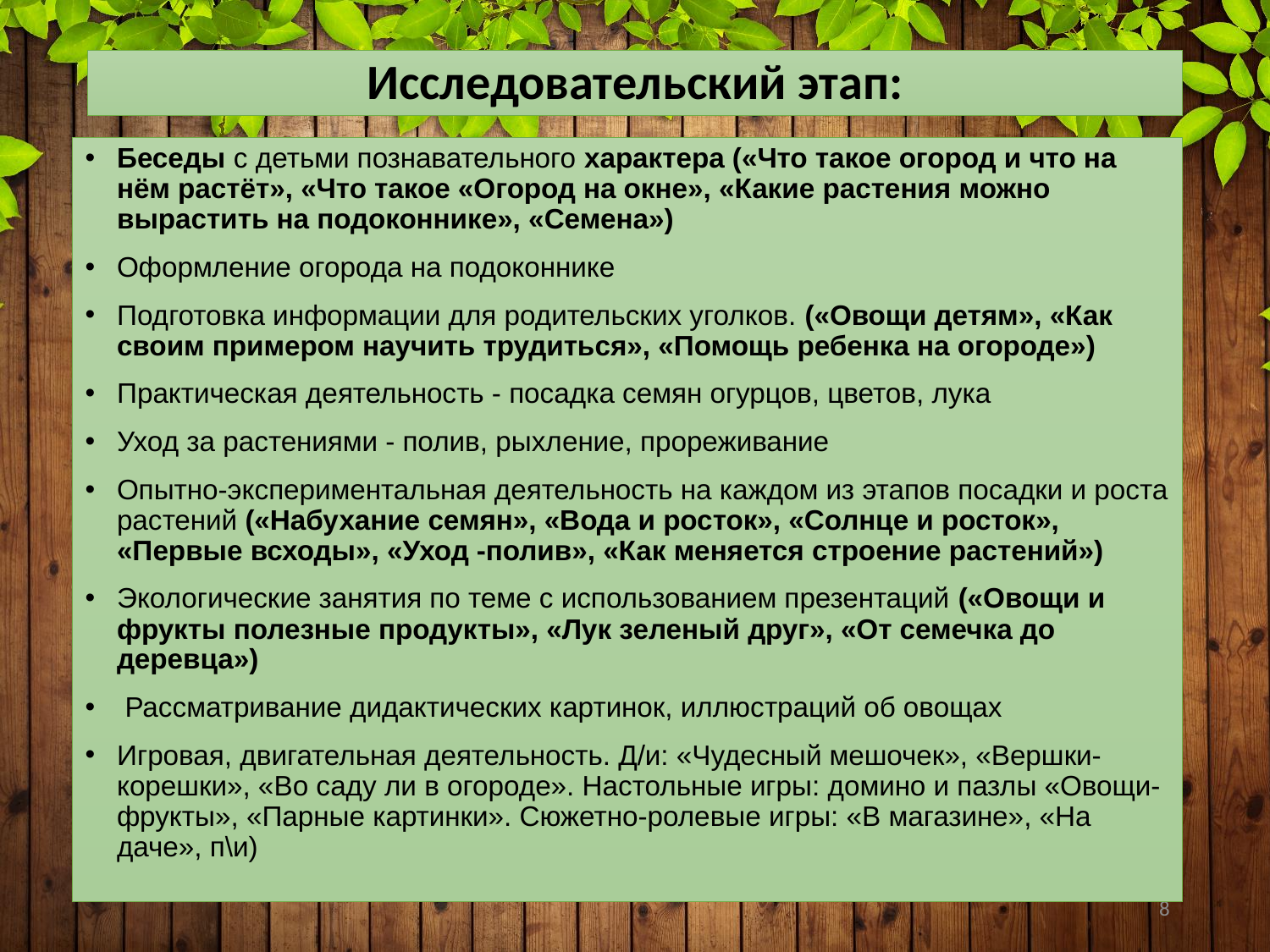

# Исследовательский этап:
Беседы с детьми познавательного характера («Что такое огород и что на нём растёт», «Что такое «Огород на окне», «Какие растения можно вырастить на подоконнике», «Семена»)
Оформление огорода на подоконнике
Подготовка информации для родительских уголков. («Овощи детям», «Как своим примером научить трудиться», «Помощь ребенка на огороде»)
Практическая деятельность - посадка семян огурцов, цветов, лука
Уход за растениями - полив, рыхление, прореживание
Опытно-экспериментальная деятельность на каждом из этапов посадки и роста растений («Набухание семян», «Вода и росток», «Солнце и росток», «Первые всходы», «Уход -полив», «Как меняется строение растений»)
Экологические занятия по теме с использованием презентаций («Овощи и фрукты полезные продукты», «Лук зеленый друг», «От семечка до деревца»)
 Рассматривание дидактических картинок, иллюстраций об овощах
Игровая, двигательная деятельность. Д/и: «Чудесный мешочек», «Вершки-корешки», «Во саду ли в огороде». Настольные игры: домино и пазлы «Овощи-фрукты», «Парные картинки». Сюжетно-ролевые игры: «В магазине», «На даче», п\и)
8